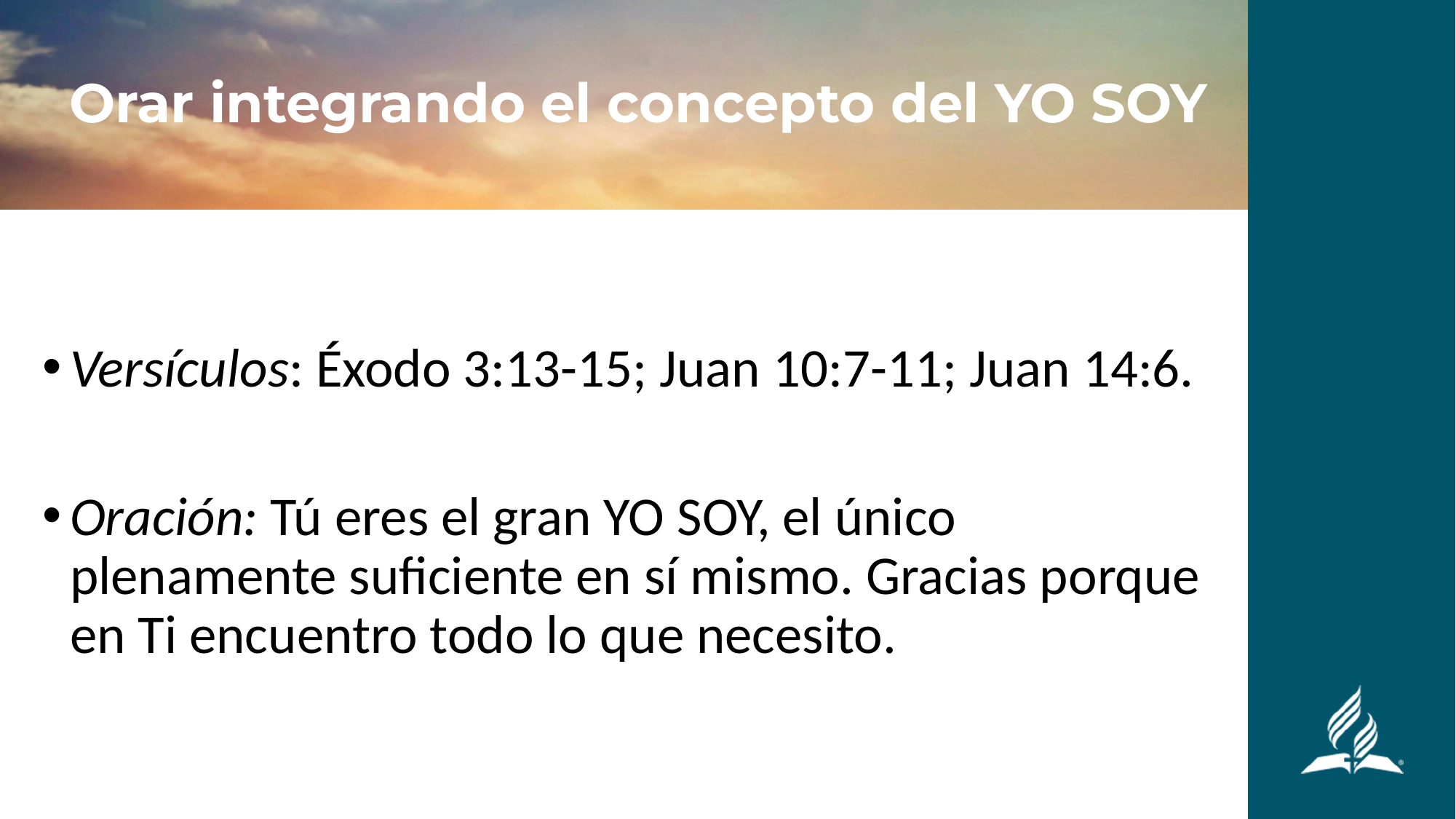

# Orar integrando el concepto del YO SOY

Versículos: Éxodo 3:13-15; Juan 10:7-11; Juan 14:6.

Oración: Tú eres el gran YO SOY, el único plenamente suficiente en sí mismo. Gracias porque en Ti encuentro todo lo que necesito.